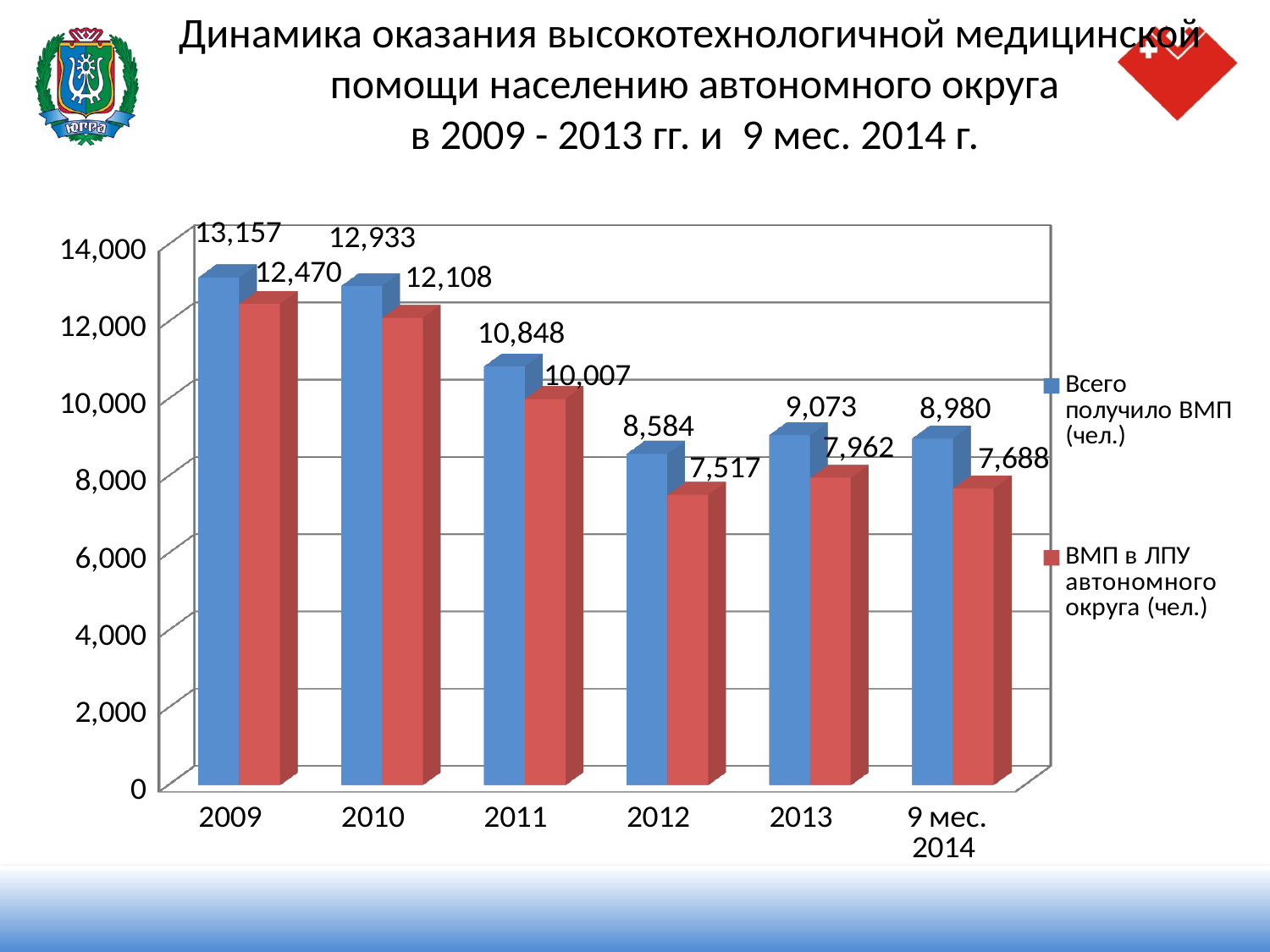

Динамика оказания высокотехнологичной медицинской
 помощи населению автономного округа
 в 2009 - 2013 гг. и  9 мес. 2014 г.
#

[unsupported chart]